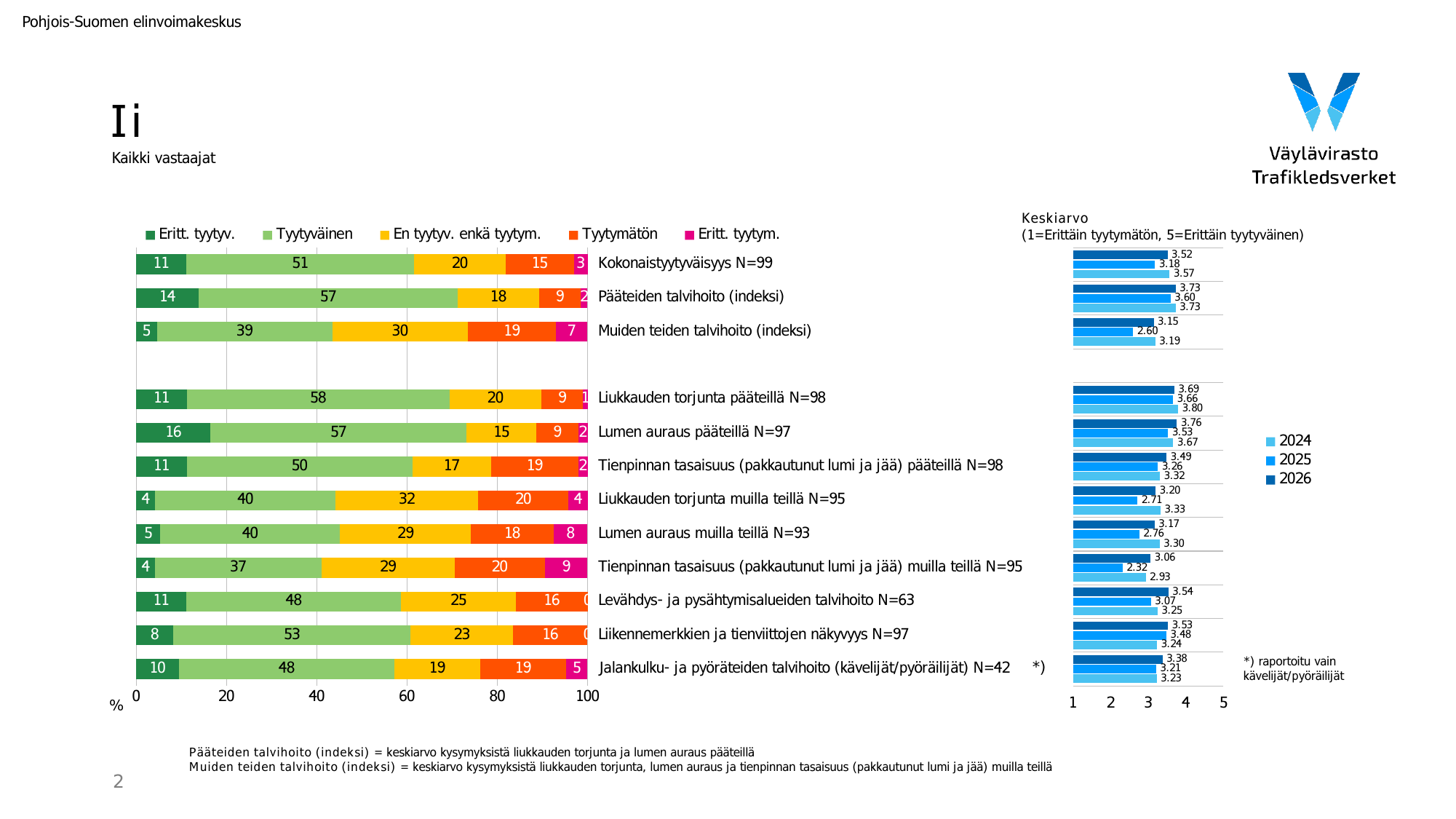

Pohjois-Suomen elinvoimakeskus
# Ii
Kaikki vastaajat
Keskiarvo
(1=Erittäin tyytymätön, 5=Erittäin tyytyväinen)

### Chart

| Category | Eritt. tyytyv. | Tyytyväinen | En tyytyv. enkä tyytym. | Tyytymätön | Eritt. tyytym. |
|---|---|---|---|---|---|
| Kokonaistyytyväisyys N=99 | 11.11111111111111 | 50.505050505050505 | 20.2020202020202 | 15.151515151515152 | 3.0303030303030303 |
| Pääteiden talvihoito (indeksi) | 13.846153846153847 | 57.43589743589744 | 17.94871794871795 | 9.230769230769232 | 1.5384615384615385 |
| Muiden teiden talvihoito (indeksi) | 4.593639575971731 | 38.869257950530034 | 30.035335689045937 | 19.434628975265017 | 7.067137809187279 |
|  | None | None | None | None | None |
| Liukkauden torjunta pääteillä N=98 | 11.224489795918368 | 58.16326530612245 | 20.408163265306122 | 9.183673469387756 | 1.0204081632653061 |
| Lumen auraus pääteillä N=97 | 16.49484536082474 | 56.70103092783505 | 15.463917525773196 | 9.278350515463918 | 2.0618556701030926 |
| Tienpinnan tasaisuus (pakkautunut lumi ja jää) pääteillä N=98 | 11.224489795918368 | 50.0 | 17.346938775510203 | 19.387755102040817 | 2.0408163265306123 |
| Liukkauden torjunta muilla teillä N=95 | 4.2105263157894735 | 40.0 | 31.57894736842105 | 20.0 | 4.2105263157894735 |
| Lumen auraus muilla teillä N=93 | 5.376344086021505 | 39.784946236559136 | 29.03225806451613 | 18.27956989247312 | 7.526881720430108 |
| Tienpinnan tasaisuus (pakkautunut lumi ja jää) muilla teillä N=95 | 4.2105263157894735 | 36.84210526315789 | 29.47368421052631 | 20.0 | 9.473684210526317 |
| Levähdys- ja pysähtymisalueiden talvihoito N=63 | 11.11111111111111 | 47.61904761904761 | 25.396825396825395 | 15.873015873015872 | 0.0 |
| Liikennemerkkien ja tienviittojen näkyvyys N=97 | 8.24742268041237 | 52.57731958762887 | 22.68041237113402 | 16.49484536082474 | 0.0 |
| Jalankulku- ja pyöräteiden talvihoito (kävelijät/pyöräilijät) N=42 | 9.523809523809524 | 47.61904761904761 | 19.047619047619047 | 19.047619047619047 | 4.761904761904762 |

### Chart

| Category | 2026 | 2025 | 2024 |
|---|---|---|---|
*) raportoitu vain
kävelijät/pyöräilijät
*)
%
Pääteiden talvihoito (indeksi) = keskiarvo kysymyksistä liukkauden torjunta ja lumen auraus pääteillä
Muiden teiden talvihoito (indeksi) = keskiarvo kysymyksistä liukkauden torjunta, lumen auraus ja tienpinnan tasaisuus (pakkautunut lumi ja jää) muilla teillä

2